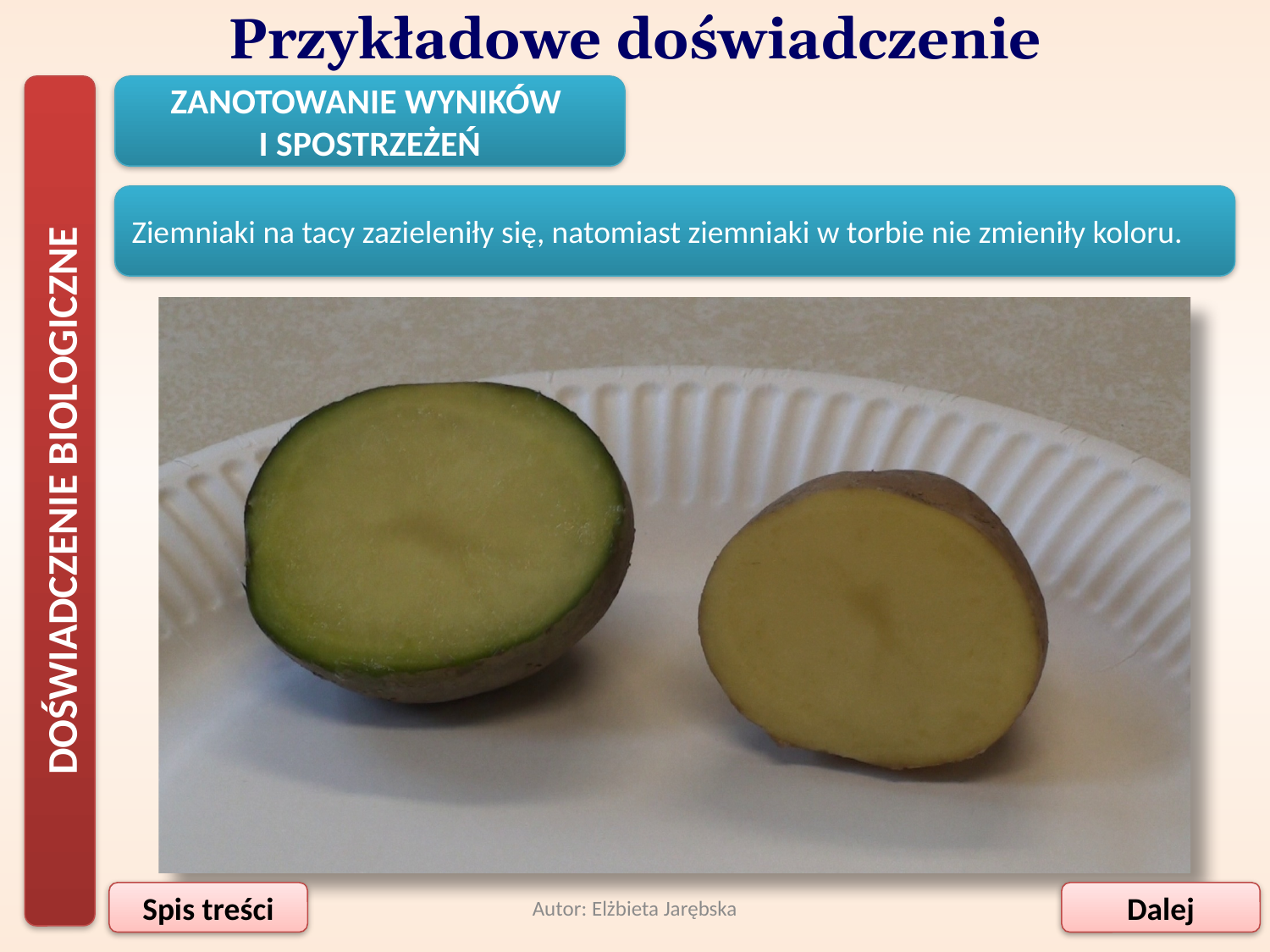

Przykładowe doświadczenie
DOŚWIADCZENIE BIOLOGICZNE
ZANOTOWANIE WYNIKÓW
I SPOSTRZEŻEŃ
Ziemniaki na tacy zazieleniły się, natomiast ziemniaki w torbie nie zmieniły koloru.

Autor: Elżbieta Jarębska
Spis treści
Dalej